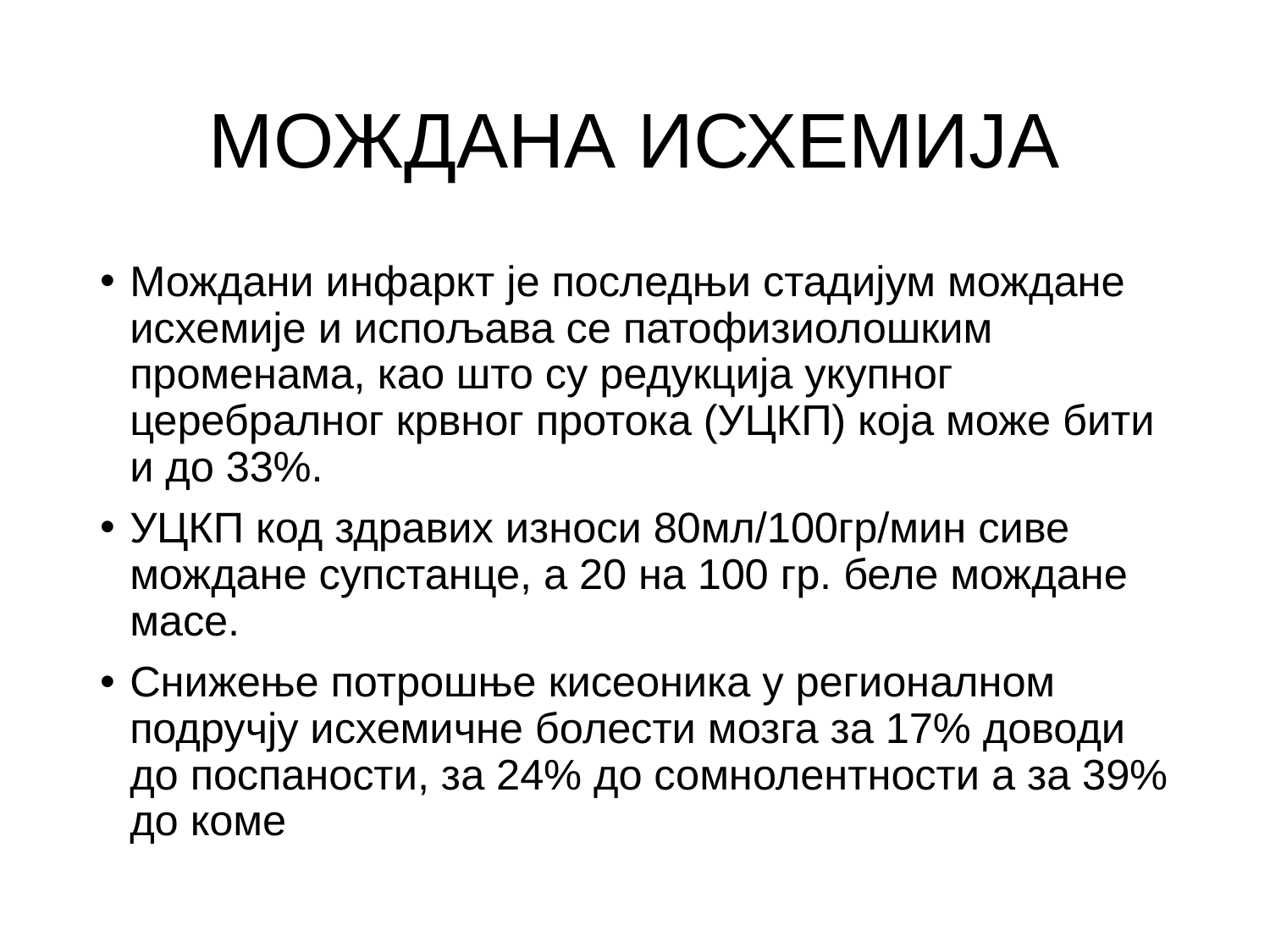

# МОЖДАНА ИСХЕМИЈА
Мождани инфаркт је последњи стадијум мождане исхемије и испољава се патофизиолошким променама, као што су редукција укупног церебралног крвног протока (УЦКП) која може бити и до 33%.
УЦКП код здравих износи 80мл/100гр/мин сиве мождане супстанце, а 20 на 100 гр. беле мождане масе.
Снижење потрошње кисеоника у регионалном подручју исхемичне болести мозга за 17% доводи до поспаности, за 24% до сомнолентности а за 39% до коме